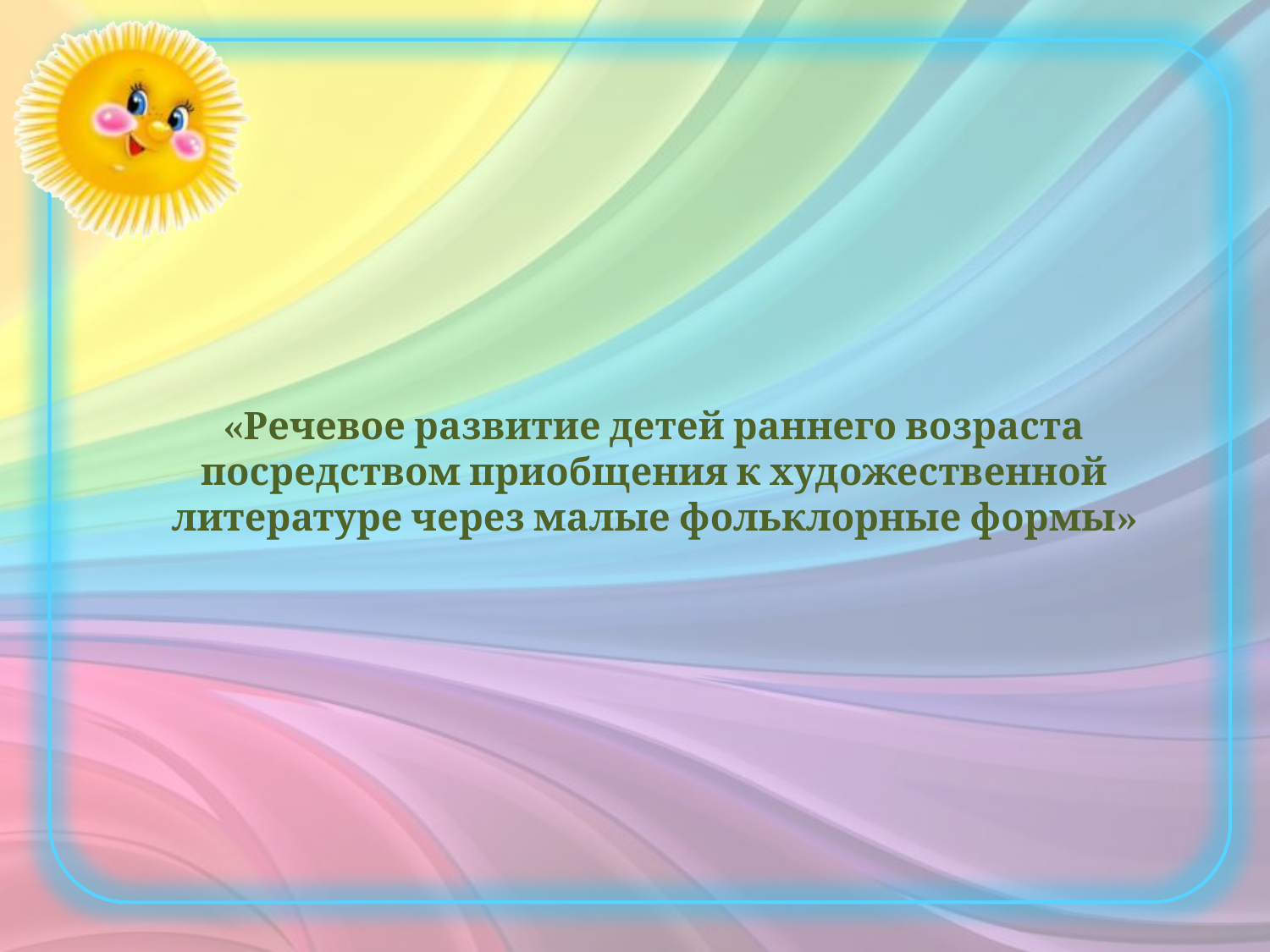

# «Речевое развитие детей раннего возраста посредством приобщения к художественной литературе через малые фольклорные формы»